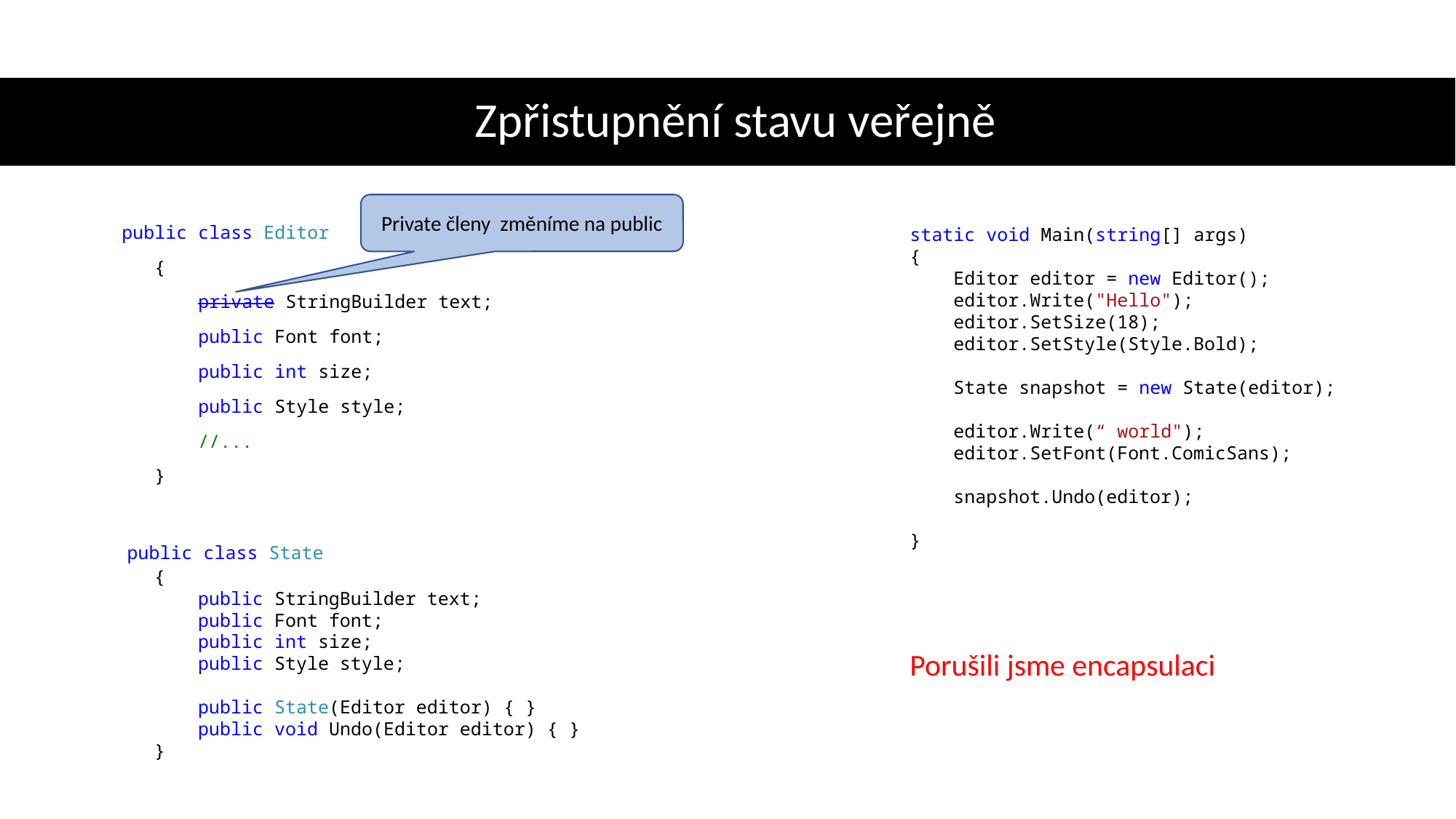

# Zpřistupnění stavu veřejně

Private členy  změníme na public
 public class Editor
    {
        private StringBuilder text;
        public Font font;
        public int size;
        public Style style;
        //...
    }
static void Main(string[] args)
{
    Editor editor = new Editor();
    editor.Write("Hello");
    editor.SetSize(18);
    editor.SetStyle(Style.Bold);

    State snapshot = new State(editor);

    editor.Write(“ world");
    editor.SetFont(Font.ComicSans);

    snapshot.Undo(editor);

}
 public class State
    {
        public StringBuilder text;
        public Font font;
        public int size;
        public Style style;

        public State(Editor editor) { }
        public void Undo(Editor editor) { }
    }
Porušili jsme encapsulaci